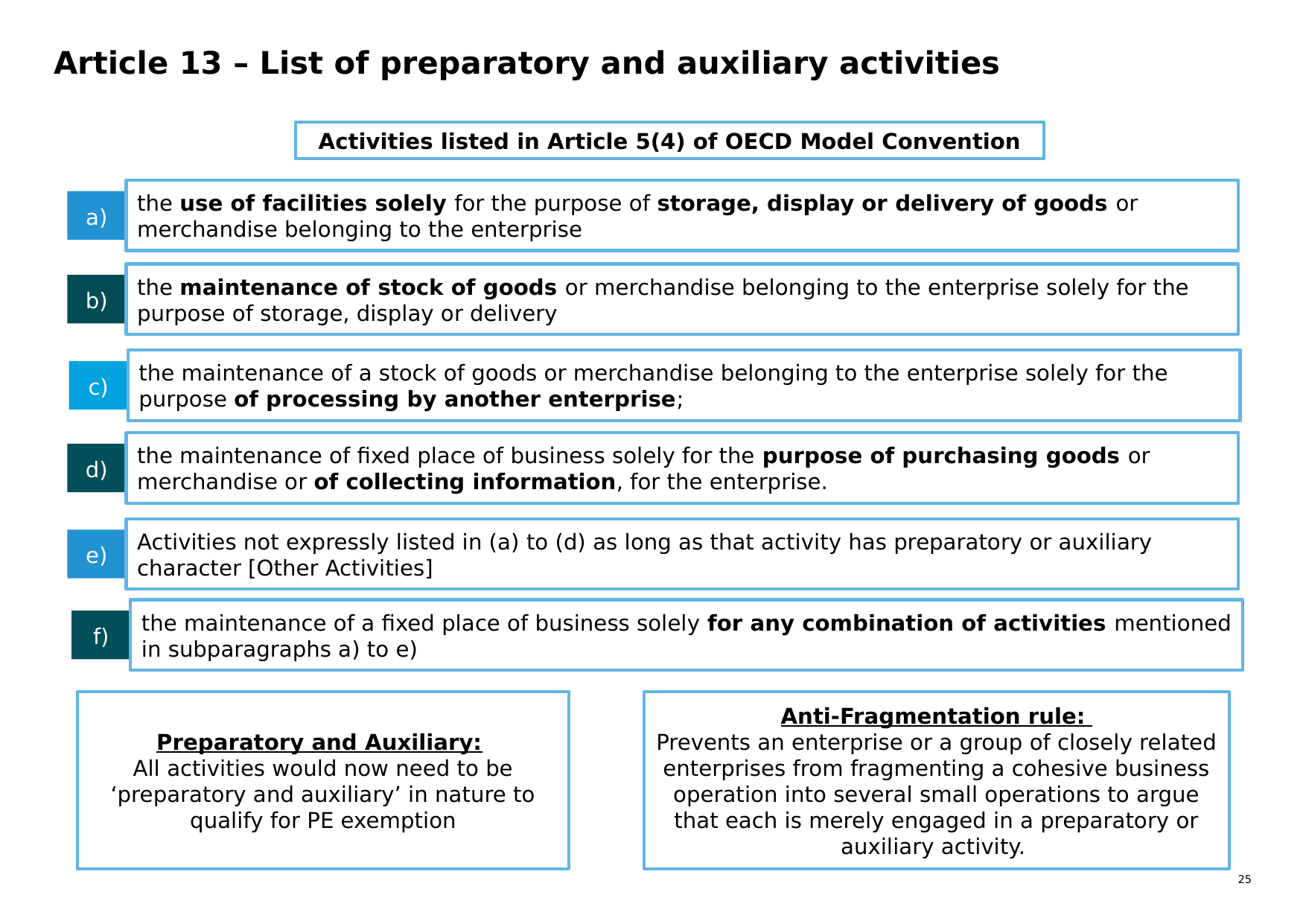

# Article 13 – List of preparatory and auxiliary activities
Activities listed in Article 5(4) of OECD Model Convention
the use of facilities solely for the purpose of storage, display or delivery of goods or merchandise belonging to the enterprise
a)
the maintenance of stock of goods or merchandise belonging to the enterprise solely for the purpose of storage, display or delivery
b)
the maintenance of a stock of goods or merchandise belonging to the enterprise solely for the purpose of processing by another enterprise;
c)
the maintenance of fixed place of business solely for the purpose of purchasing goods or merchandise or of collecting information, for the enterprise.
d)
Activities not expressly listed in (a) to (d) as long as that activity has preparatory or auxiliary character [Other Activities]
e)
the maintenance of a fixed place of business solely for any combination of activities mentioned in subparagraphs a) to e)
f)
Preparatory and Auxiliary:
All activities would now need to be ‘preparatory and auxiliary’ in nature to qualify for PE exemption
Anti-Fragmentation rule:
Prevents an enterprise or a group of closely related enterprises from fragmenting a cohesive business operation into several small operations to argue that each is merely engaged in a preparatory or auxiliary activity.